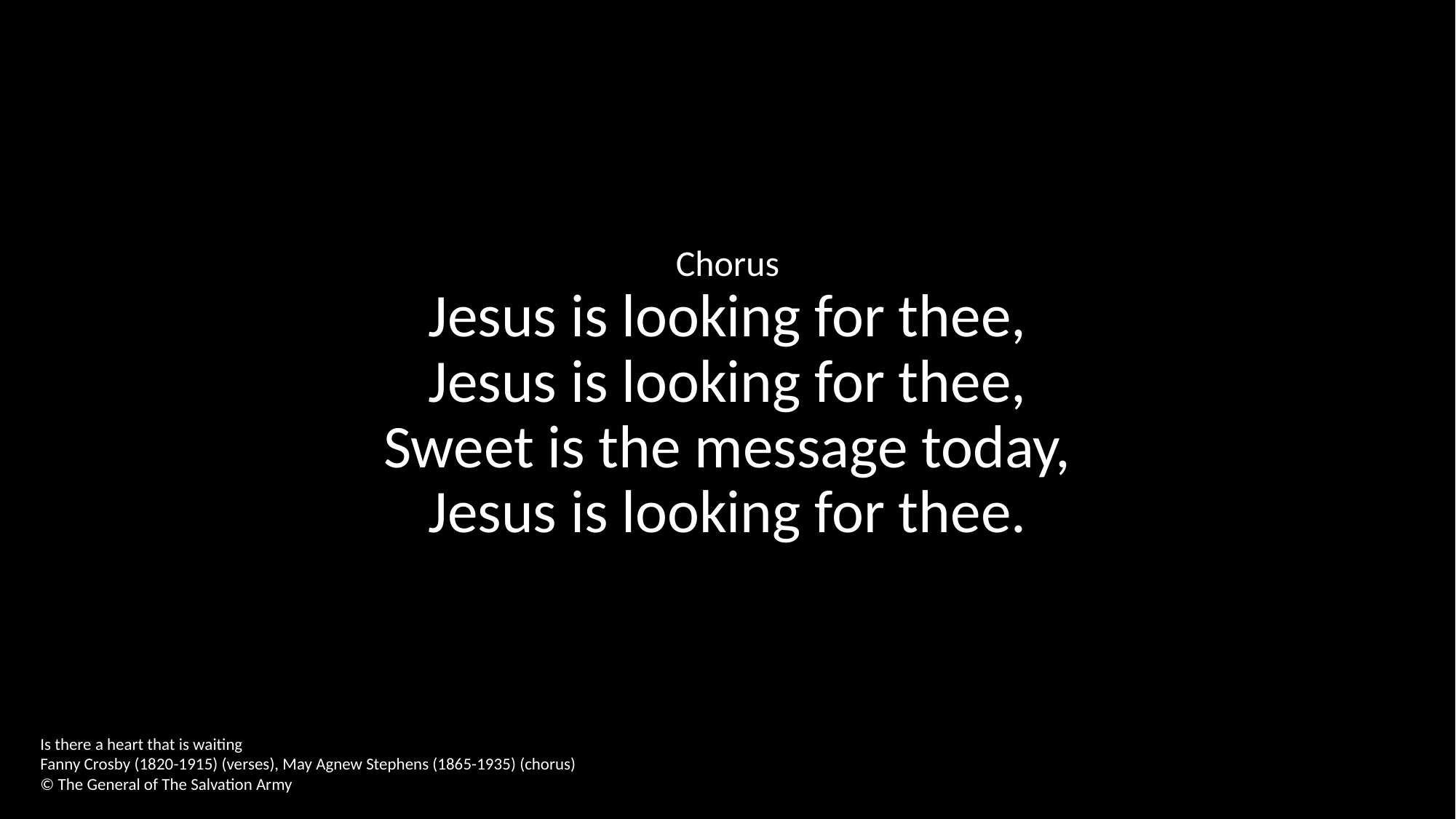

Chorus
Jesus is looking for thee,
Jesus is looking for thee,
Sweet is the message today,
Jesus is looking for thee.
Is there a heart that is waiting
Fanny Crosby (1820-1915) (verses), May Agnew Stephens (1865-1935) (chorus)
© The General of The Salvation Army